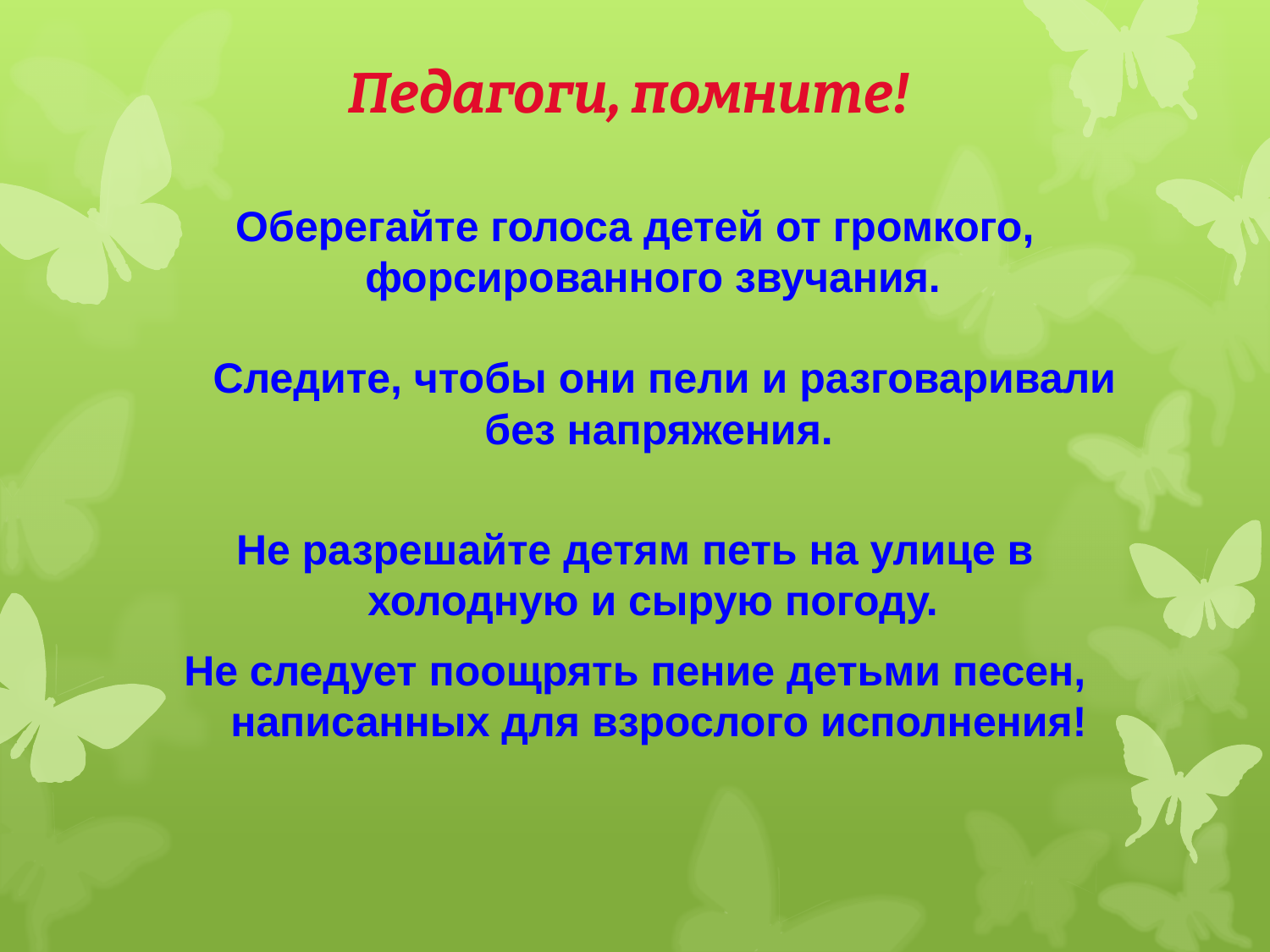

# Педагоги, помните!
Оберегайте голоса детей от громкого, форсированного звучания.
 Следите, чтобы они пели и разговаривали без напряжения.
Не разрешайте детям петь на улице в холодную и сырую погоду.
Не следует поощрять пение детьми песен, написанных для взрослого исполнения!